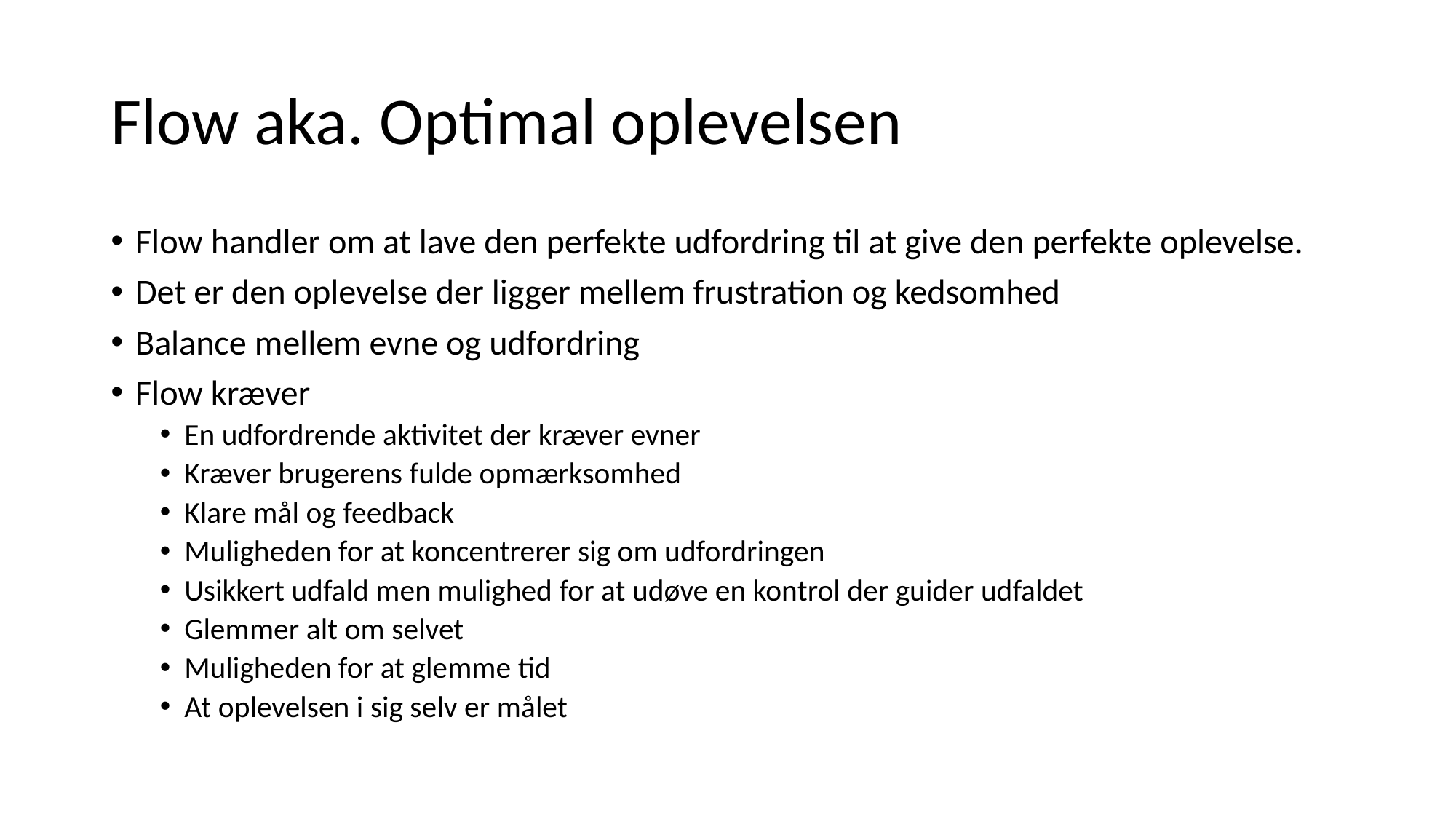

# Flow aka. Optimal oplevelsen
Flow handler om at lave den perfekte udfordring til at give den perfekte oplevelse.
Det er den oplevelse der ligger mellem frustration og kedsomhed
Balance mellem evne og udfordring
Flow kræver
En udfordrende aktivitet der kræver evner
Kræver brugerens fulde opmærksomhed
Klare mål og feedback
Muligheden for at koncentrerer sig om udfordringen
Usikkert udfald men mulighed for at udøve en kontrol der guider udfaldet
Glemmer alt om selvet
Muligheden for at glemme tid
At oplevelsen i sig selv er målet